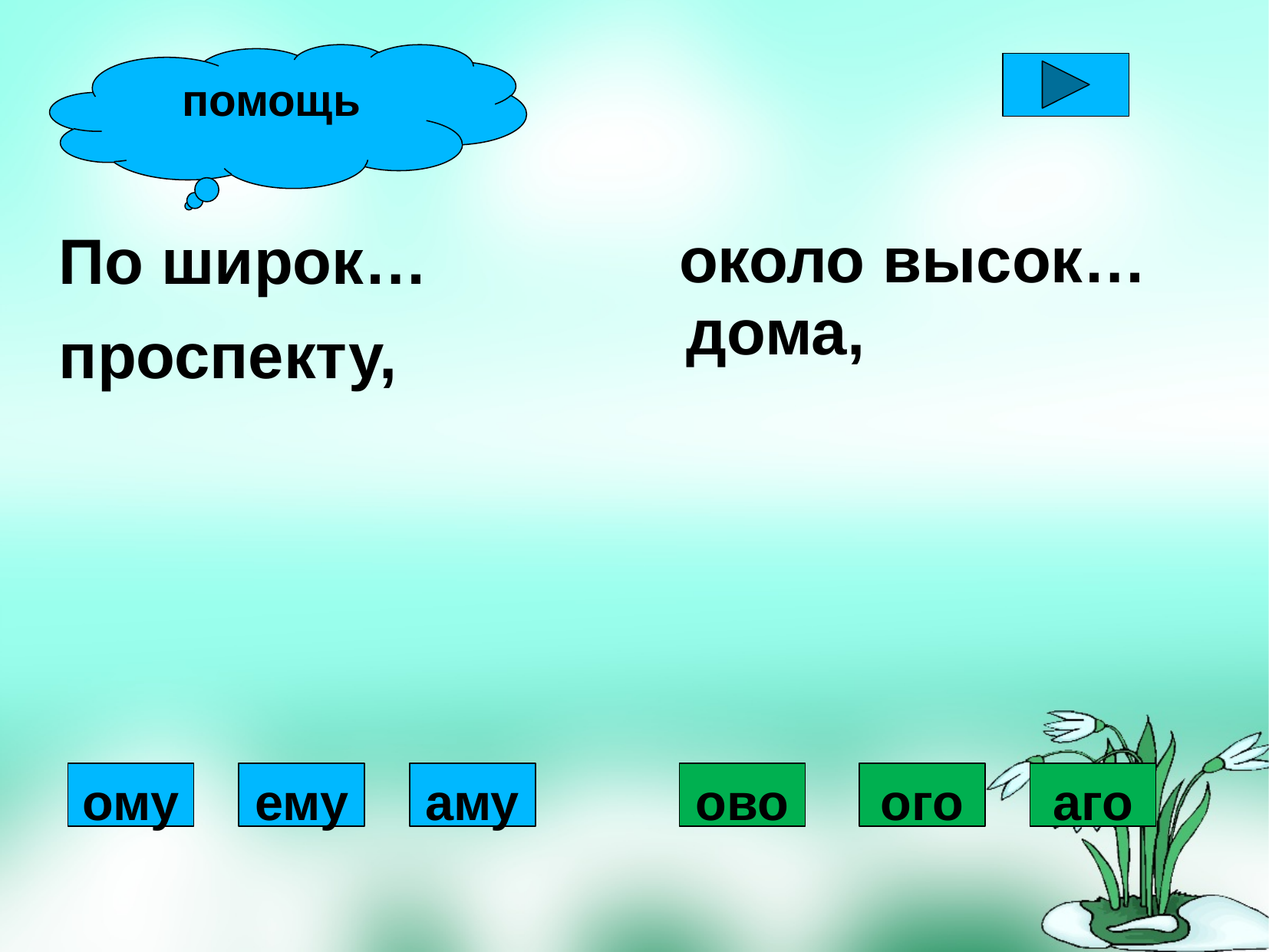

помощь

  около высок… дома,
По широк…
проспекту,
ому
ему
аму
ово
ого
аго